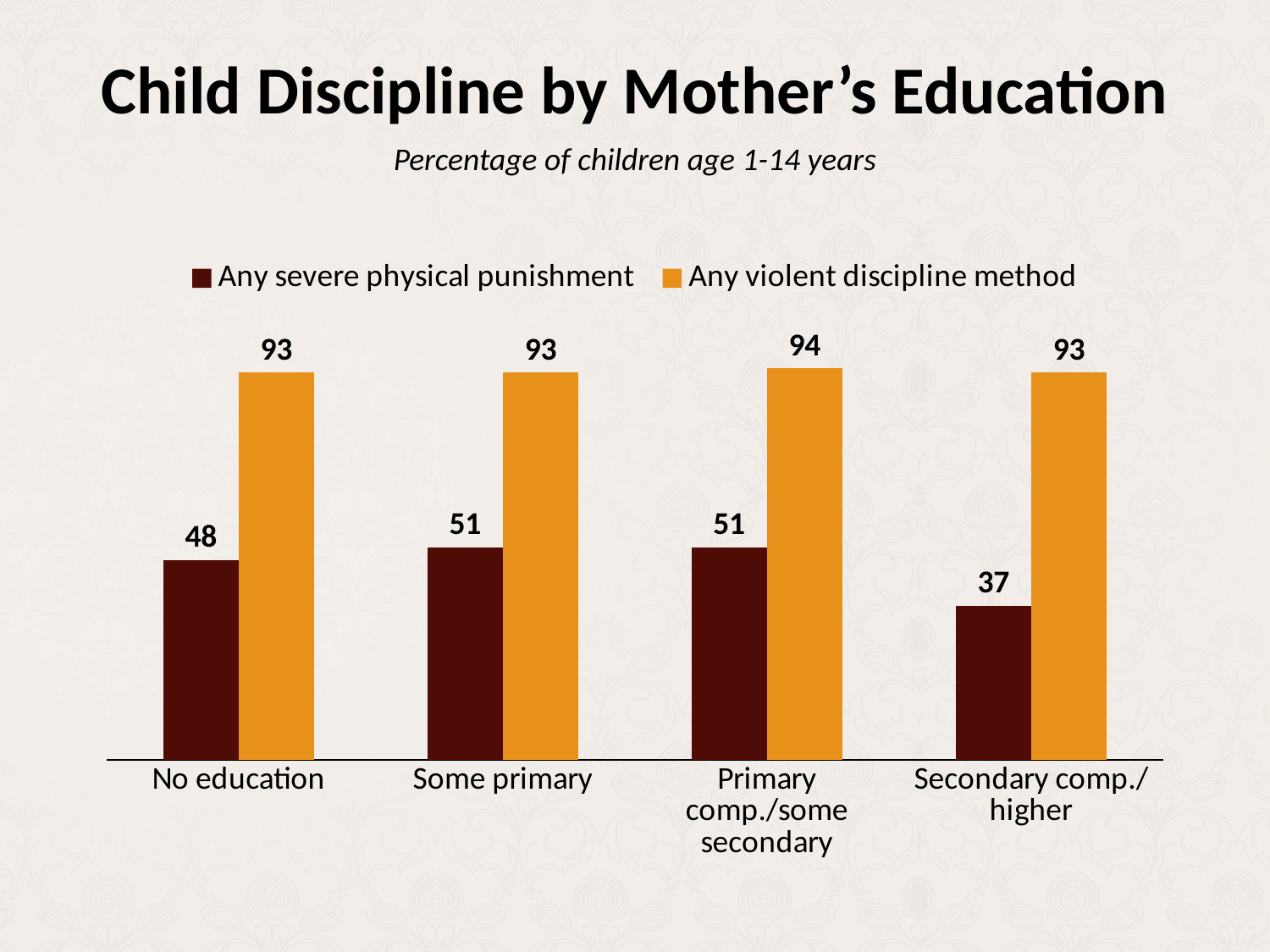

# Child Discipline by Mother’s Education
Percentage of children age 1-14 years

### Chart

| Category | Any severe physical punishment  | Any violent discipline method |
|---|---|---|
| No education | 48.0 | 93.0 |
| Some primary | 51.0 | 93.0 |
| Primary comp./some secondary | 51.0 | 94.0 |
| Secondary comp./ higher | 37.0 | 93.0 |